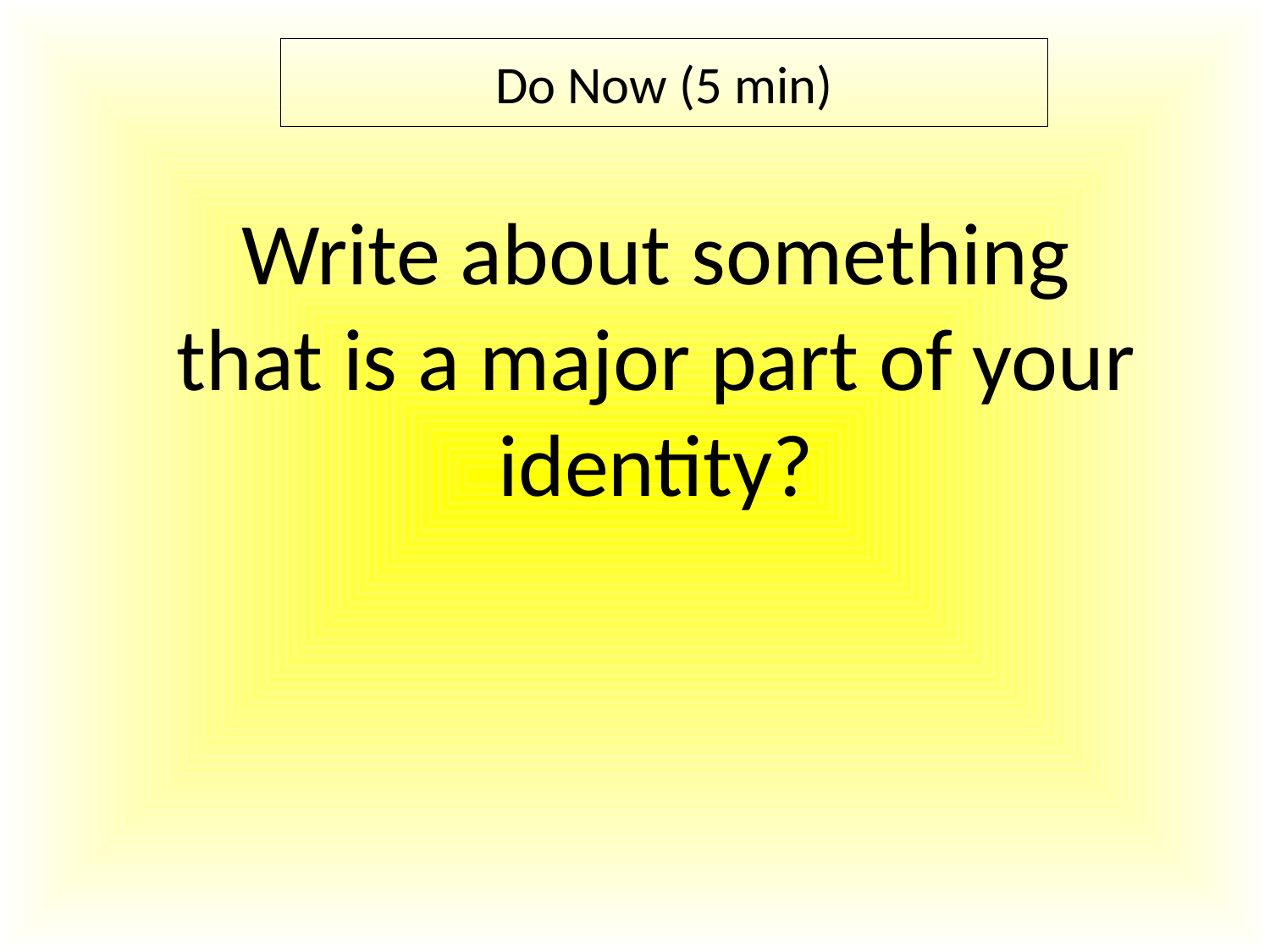

Do Now (5 min)
Write about something that is a major part of your identity?